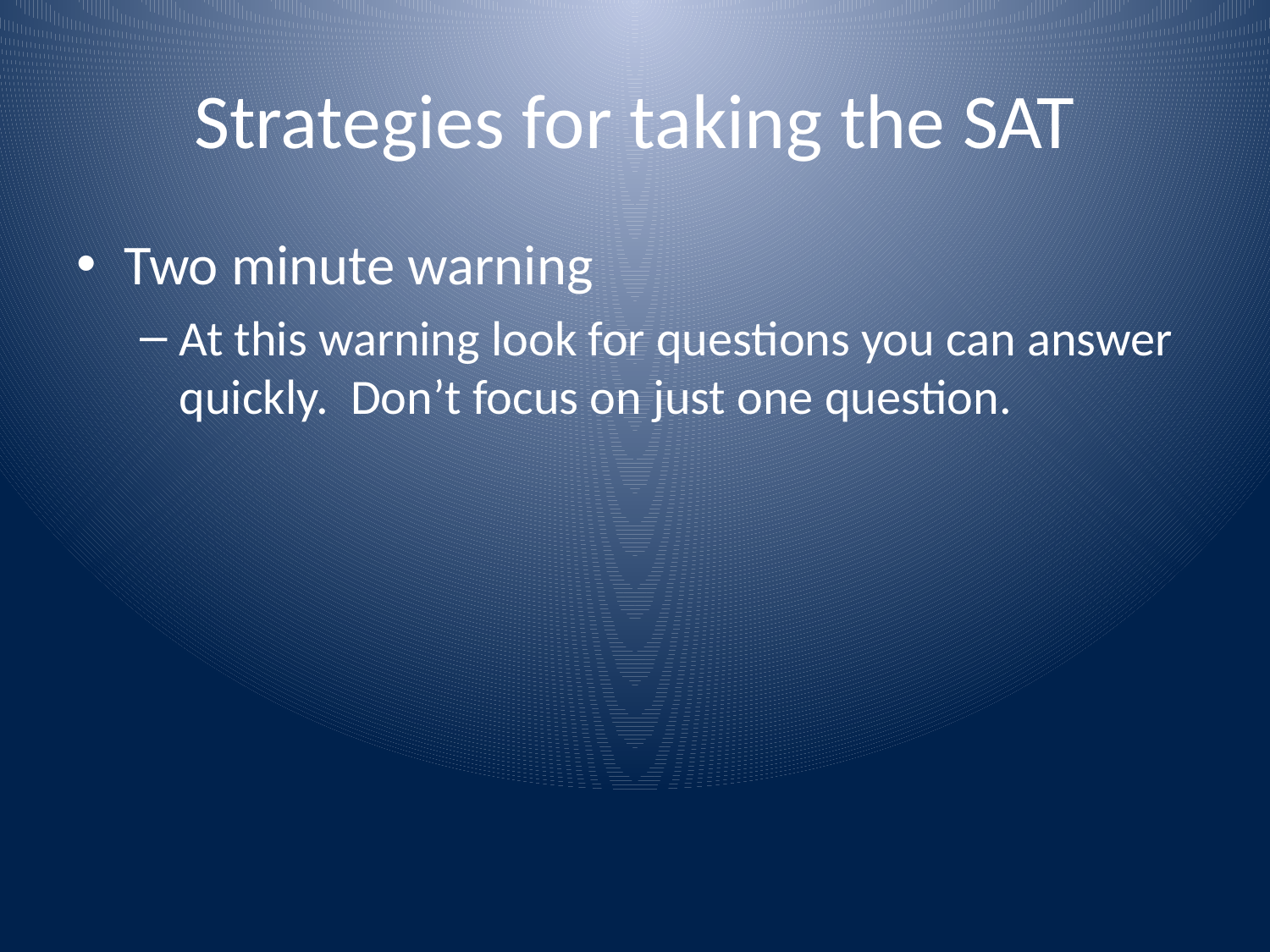

# Strategies for taking the SAT
Two minute warning
At this warning look for questions you can answer quickly.  Don’t focus on just one question.